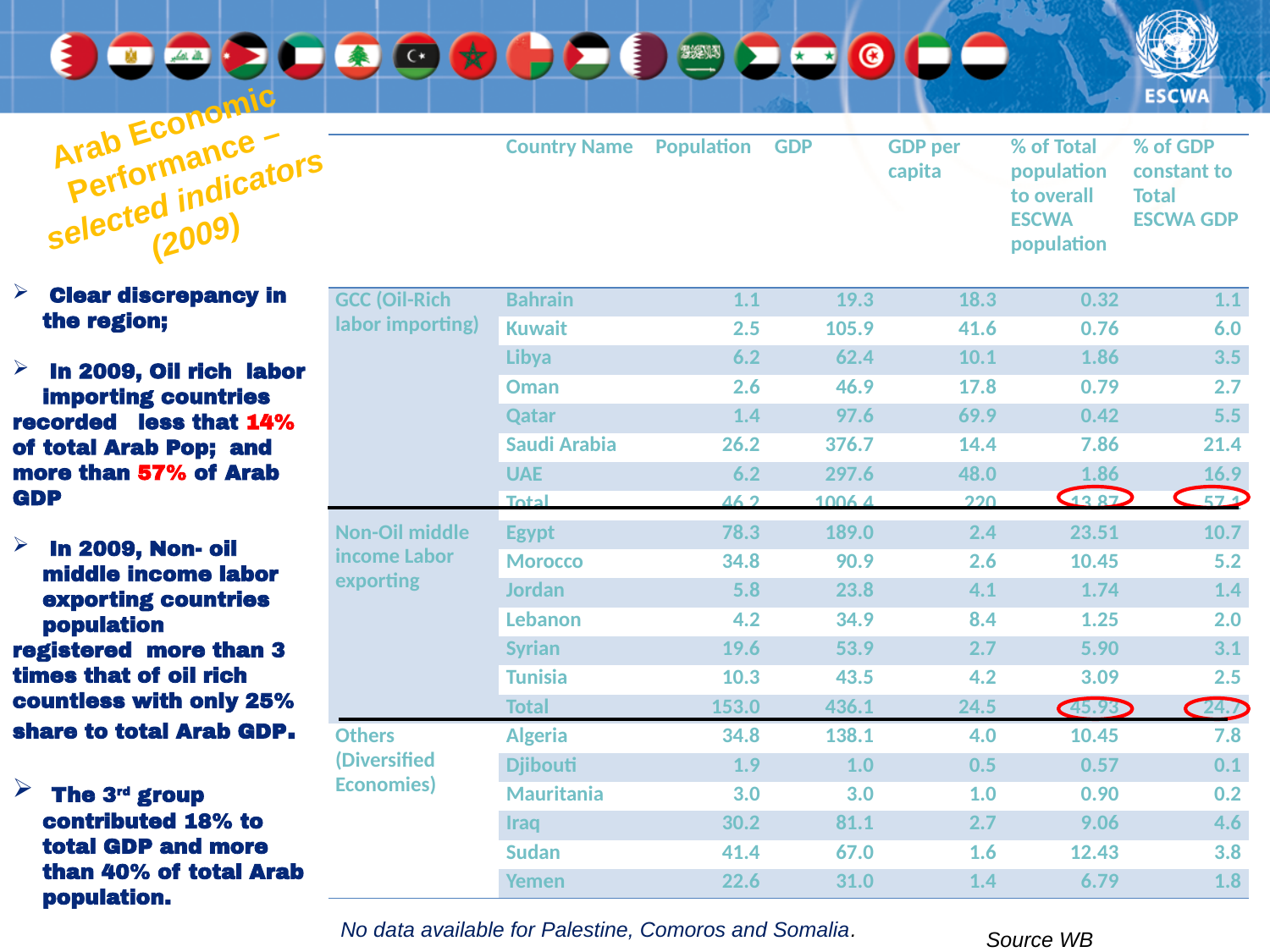

Arab Economic Performance – selected indicators (2009)
|  | Country Name | Population | GDP | GDP per capita | % of Total population to overall ESCWA population | % of GDP constant to Total ESCWA GDP |
| --- | --- | --- | --- | --- | --- | --- |
| GCC (Oil-Rich labor importing) | Bahrain | 1.1 | 19.3 | 18.3 | 0.32 | 1.1 |
|  | Kuwait | 2.5 | 105.9 | 41.6 | 0.76 | 6.0 |
|  | Libya | 6.2 | 62.4 | 10.1 | 1.86 | 3.5 |
|  | Oman | 2.6 | 46.9 | 17.8 | 0.79 | 2.7 |
|  | Qatar | 1.4 | 97.6 | 69.9 | 0.42 | 5.5 |
|  | Saudi Arabia | 26.2 | 376.7 | 14.4 | 7.86 | 21.4 |
|  | UAE | 6.2 | 297.6 | 48.0 | 1.86 | 16.9 |
|  | Total | 46.2 | 1006.4 | 220 | 13.87 | 57.1 |
| Non-Oil middle income Labor exporting | Egypt | 78.3 | 189.0 | 2.4 | 23.51 | 10.7 |
|  | Morocco | 34.8 | 90.9 | 2.6 | 10.45 | 5.2 |
|  | Jordan | 5.8 | 23.8 | 4.1 | 1.74 | 1.4 |
|  | Lebanon | 4.2 | 34.9 | 8.4 | 1.25 | 2.0 |
|  | Syrian | 19.6 | 53.9 | 2.7 | 5.90 | 3.1 |
|  | Tunisia | 10.3 | 43.5 | 4.2 | 3.09 | 2.5 |
|  | Total | 153.0 | 436.1 | 24.5 | 45.93 | 24.7 |
| Others (Diversified Economies) | Algeria | 34.8 | 138.1 | 4.0 | 10.45 | 7.8 |
|  | Djibouti | 1.9 | 1.0 | 0.5 | 0.57 | 0.1 |
|  | Mauritania | 3.0 | 3.0 | 1.0 | 0.90 | 0.2 |
|  | Iraq | 30.2 | 81.1 | 2.7 | 9.06 | 4.6 |
|  | Sudan | 41.4 | 67.0 | 1.6 | 12.43 | 3.8 |
|  | Yemen | 22.6 | 31.0 | 1.4 | 6.79 | 1.8 |
 Clear discrepancy in the region;

 In 2009, Oil rich  labor importing countries
recorded   less that 14% of total Arab Pop;  and more than 57% of Arab GDP

 In 2009, Non- oil middle income labor exporting countries population
registered  more than 3 times that of oil rich countless with only 25% share to total Arab GDP.

 The 3rd group contributed 18% to total GDP and more than 40% of total Arab population.

No data available for Palestine, Comoros and Somalia.
Source WB